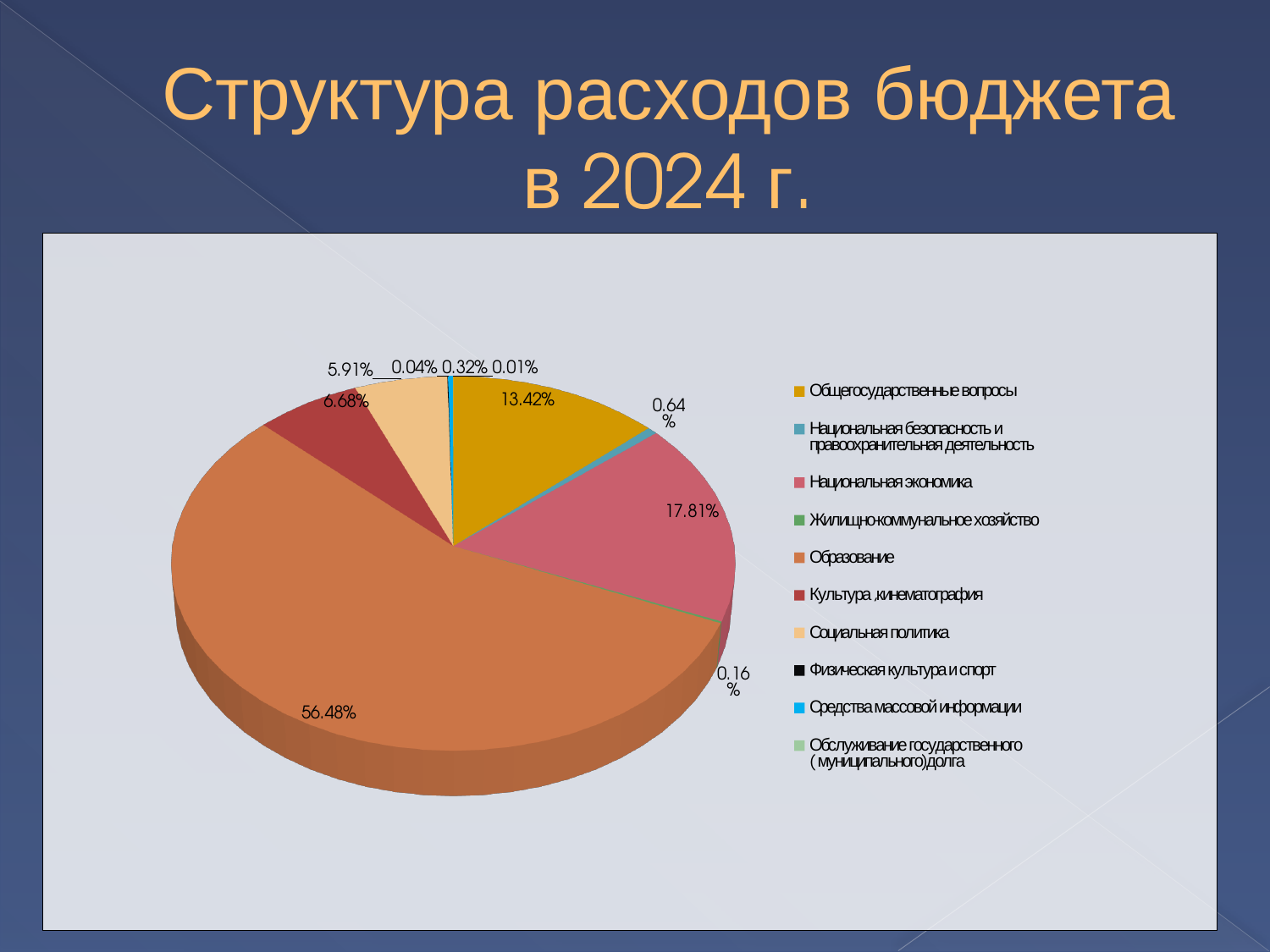

# Структура расходов бюджета в 2024 г.

[unsupported chart]

[unsupported chart]

[unsupported chart]

[unsupported chart]